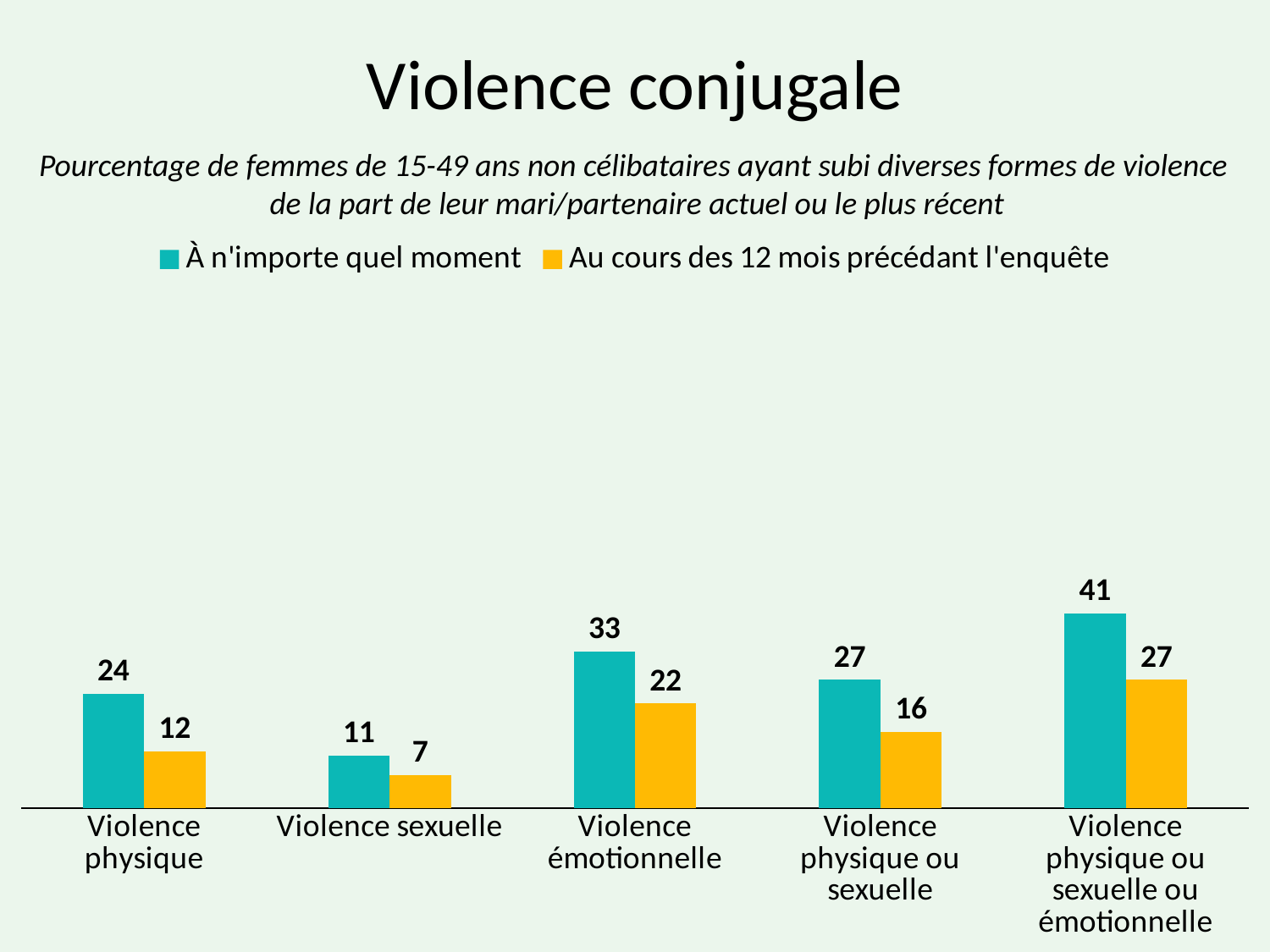

# Violence conjugale
Pourcentage de femmes de 15-49 ans non célibataires ayant subi diverses formes de violence
de la part de leur mari/partenaire actuel ou le plus récent

### Chart

| Category | À n'importe quel moment | Au cours des 12 mois précédant l'enquête |
|---|---|---|
| Violence physique | 24.0 | 12.0 |
| Violence sexuelle | 11.0 | 7.0 |
| Violence émotionnelle | 33.0 | 22.0 |
| Violence physique ou sexuelle | 27.0 | 16.0 |
| Violence physique ou sexuelle ou émotionnelle | 41.0 | 27.0 |